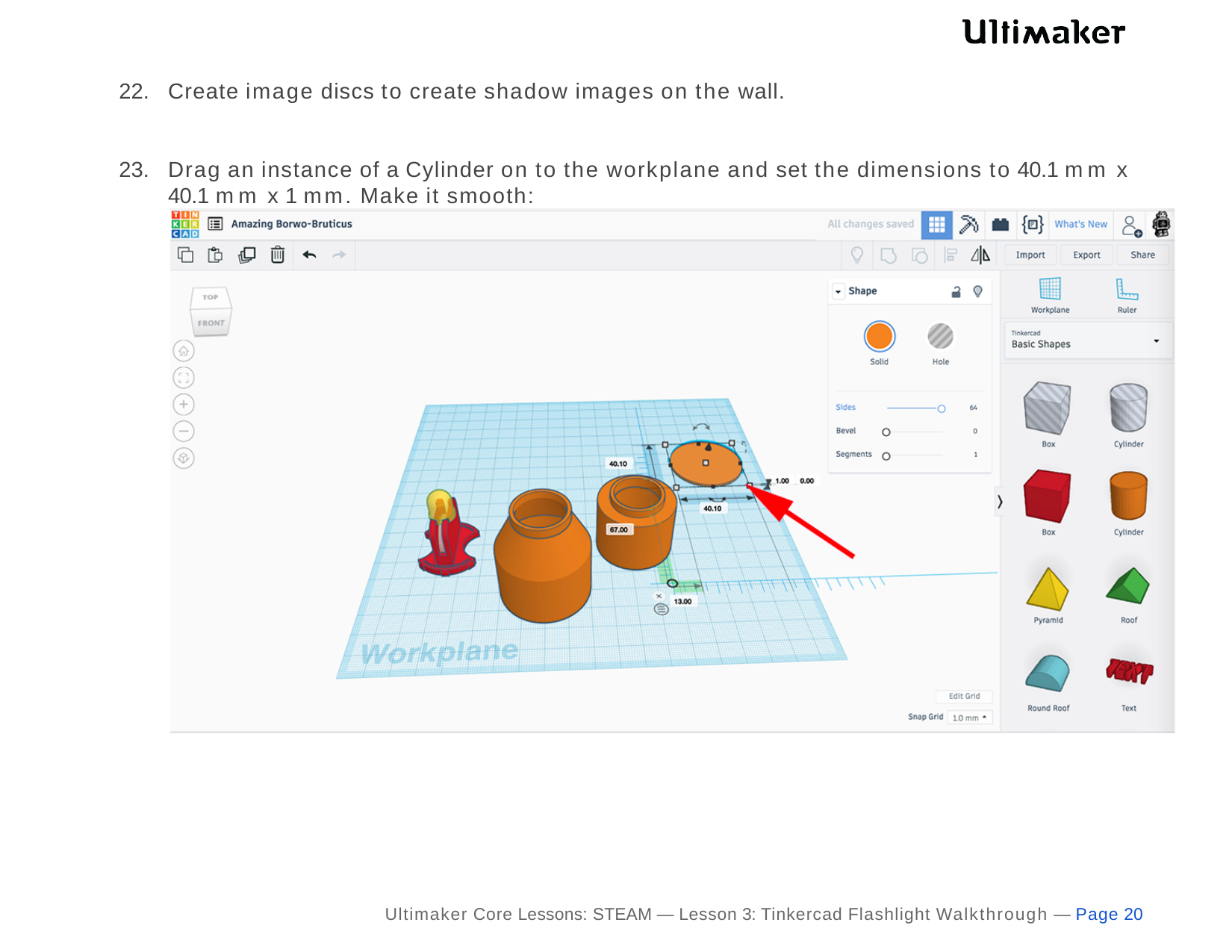

Create image discs to create shadow images on the wall.

Drag an instance of a Cylinder on to the workplane and set the dimensions to 40.1 mm x
40.1 mm x 1 mm. Make it smooth:

Ultimaker Core Lessons: STEAM — Lesson 3: Tinkercad Flashlight Walkthrough — Page 20